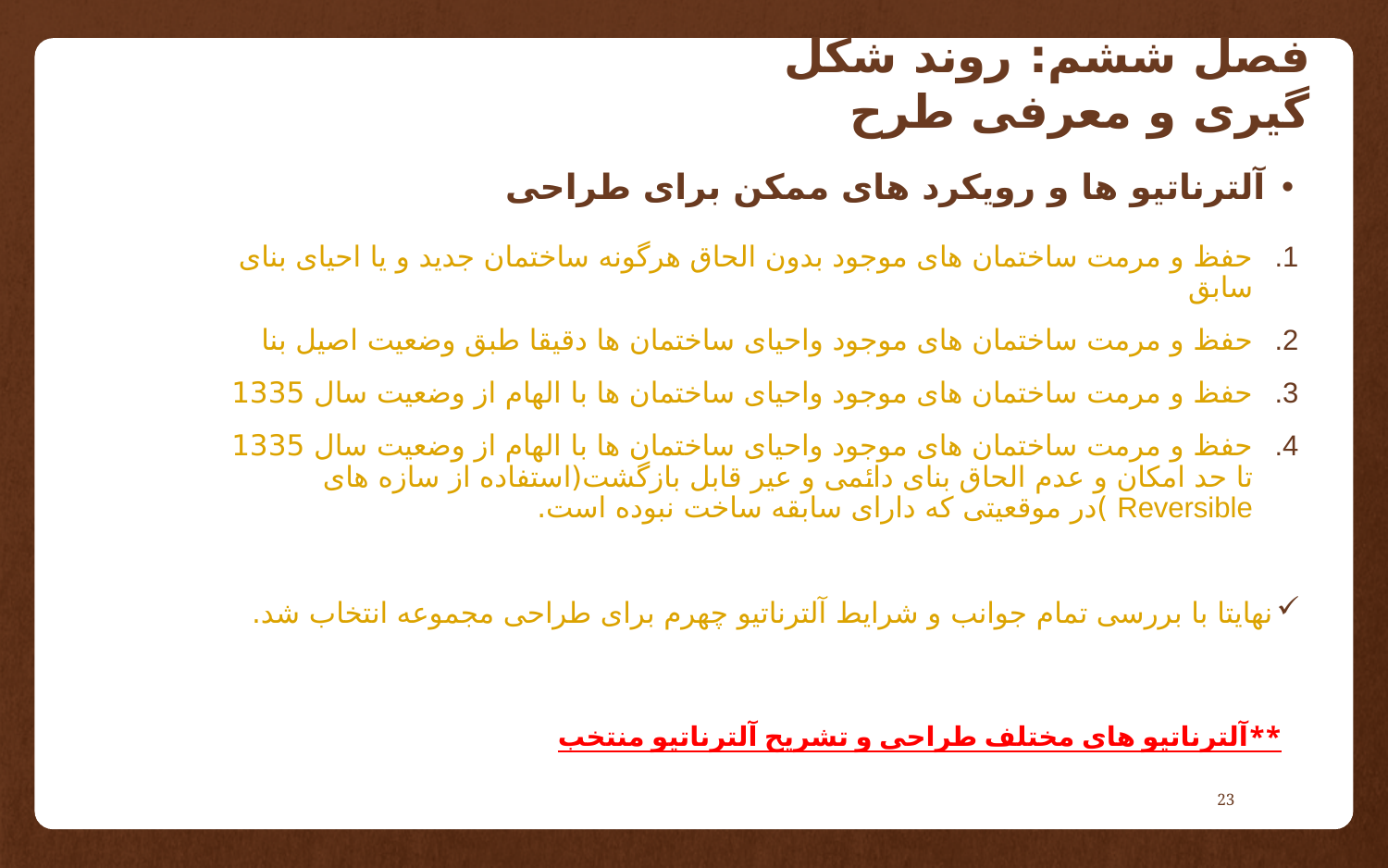

# فصل ششم: روند شکل گیری و معرفی طرح
آلترناتیو ها و رویکرد های ممکن برای طراحی
حفظ و مرمت ساختمان های موجود بدون الحاق هرگونه ساختمان جدید و یا احیای بنای سابق
حفظ و مرمت ساختمان های موجود واحیای ساختمان ها دقیقا طبق وضعیت اصیل بنا
حفظ و مرمت ساختمان های موجود واحیای ساختمان ها با الهام از وضعیت سال 1335
حفظ و مرمت ساختمان های موجود واحیای ساختمان ها با الهام از وضعیت سال 1335 تا حد امکان و عدم الحاق بنای دائمی و عیر قابل بازگشت(استفاده از سازه های Reversible )در موقعیتی که دارای سابقه ساخت نبوده است.

نهایتا با بررسی تمام جوانب و شرایط آلترناتیو چهرم برای طراحی مجموعه انتخاب شد.

**آلترناتیو های مختلف طراحی و تشریح آلترناتیو منتخب
23